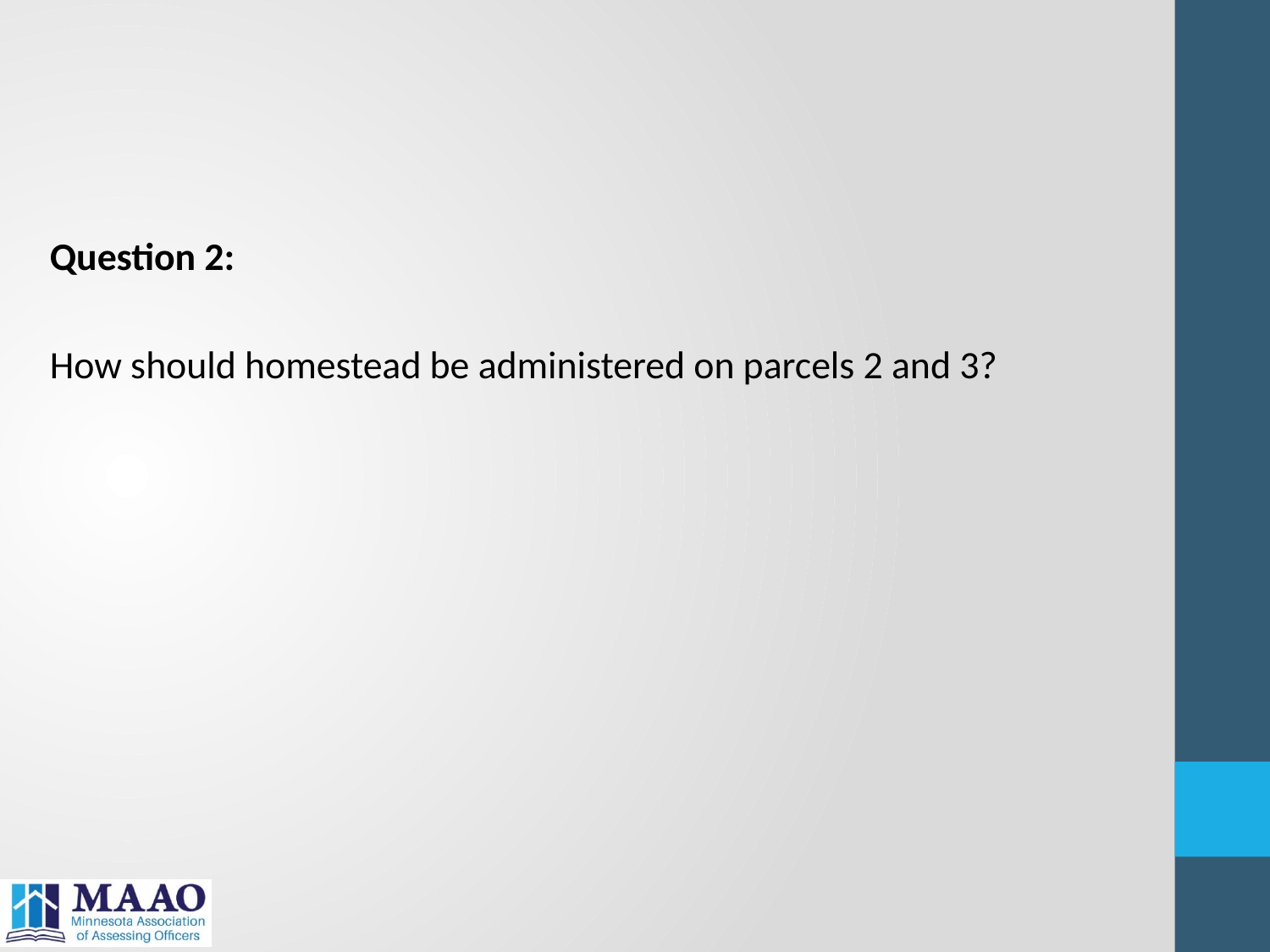

Question 2:

How should homestead be administered on parcels 2 and 3?